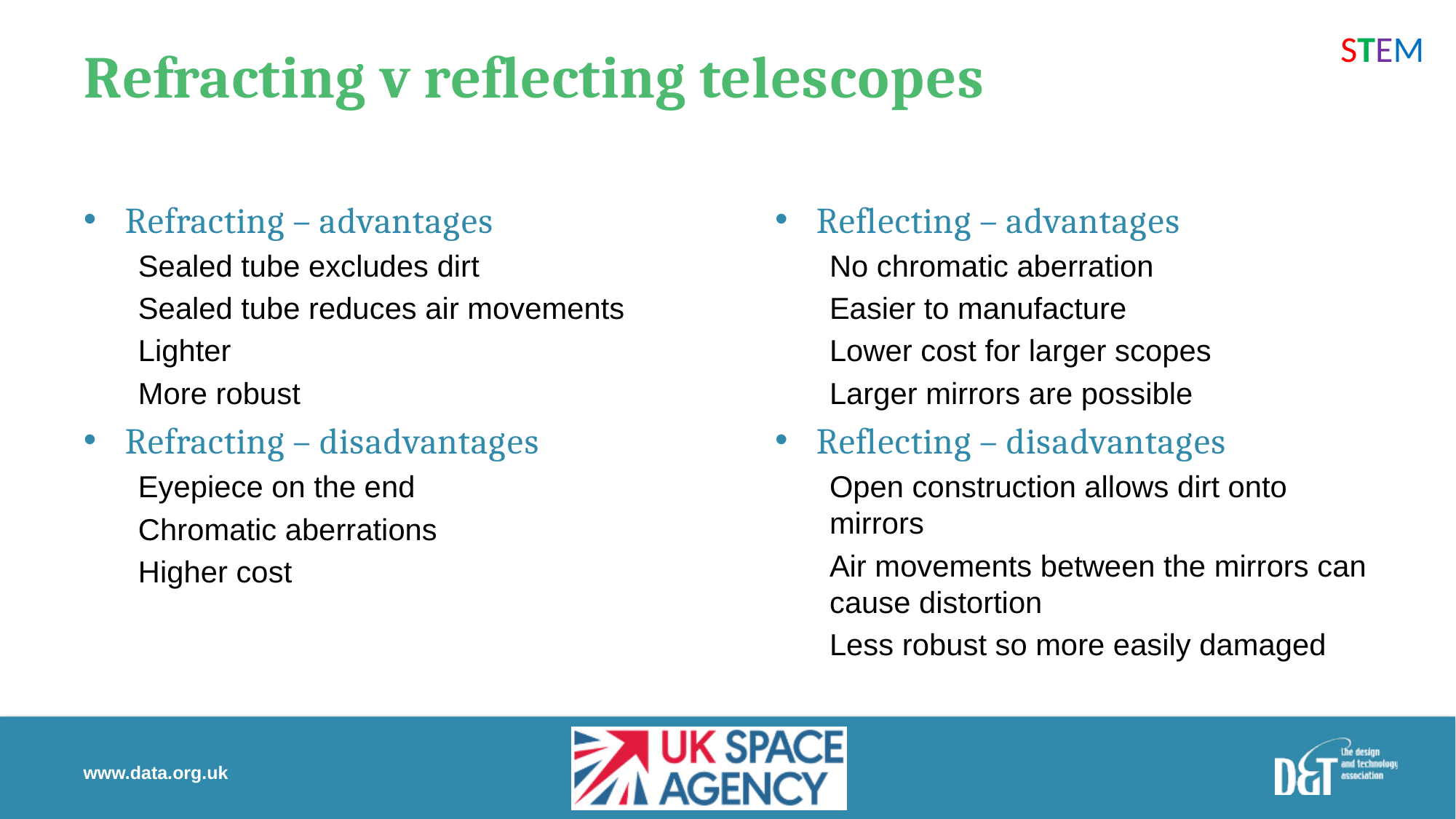

STEM
# Refracting v reflecting telescopes
Refracting – advantages
Sealed tube excludes dirt
Sealed tube reduces air movements
Lighter
More robust
Refracting – disadvantages
Eyepiece on the end
Chromatic aberrations
Higher cost
Reflecting – advantages
No chromatic aberration
Easier to manufacture
Lower cost for larger scopes
Larger mirrors are possible
Reflecting – disadvantages
Open construction allows dirt onto mirrors
Air movements between the mirrors can cause distortion
Less robust so more easily damaged